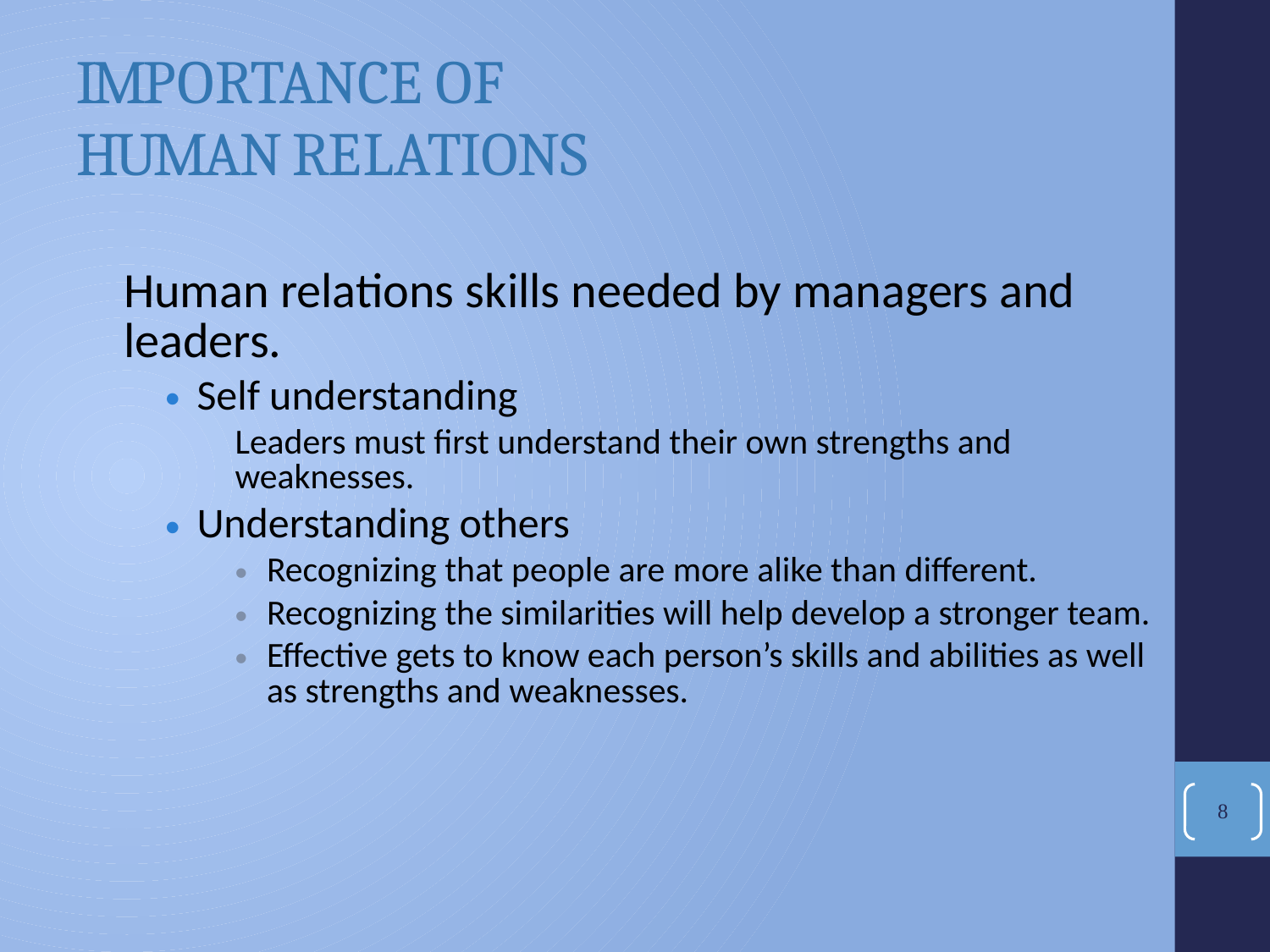

# IMPORTANCE OF HUMAN RELATIONS
Human relations skills needed by managers and leaders.
Self understanding
Leaders must first understand their own strengths and weaknesses.
Understanding others
Recognizing that people are more alike than different.
Recognizing the similarities will help develop a stronger team.
Effective gets to know each person’s skills and abilities as well as strengths and weaknesses.
8